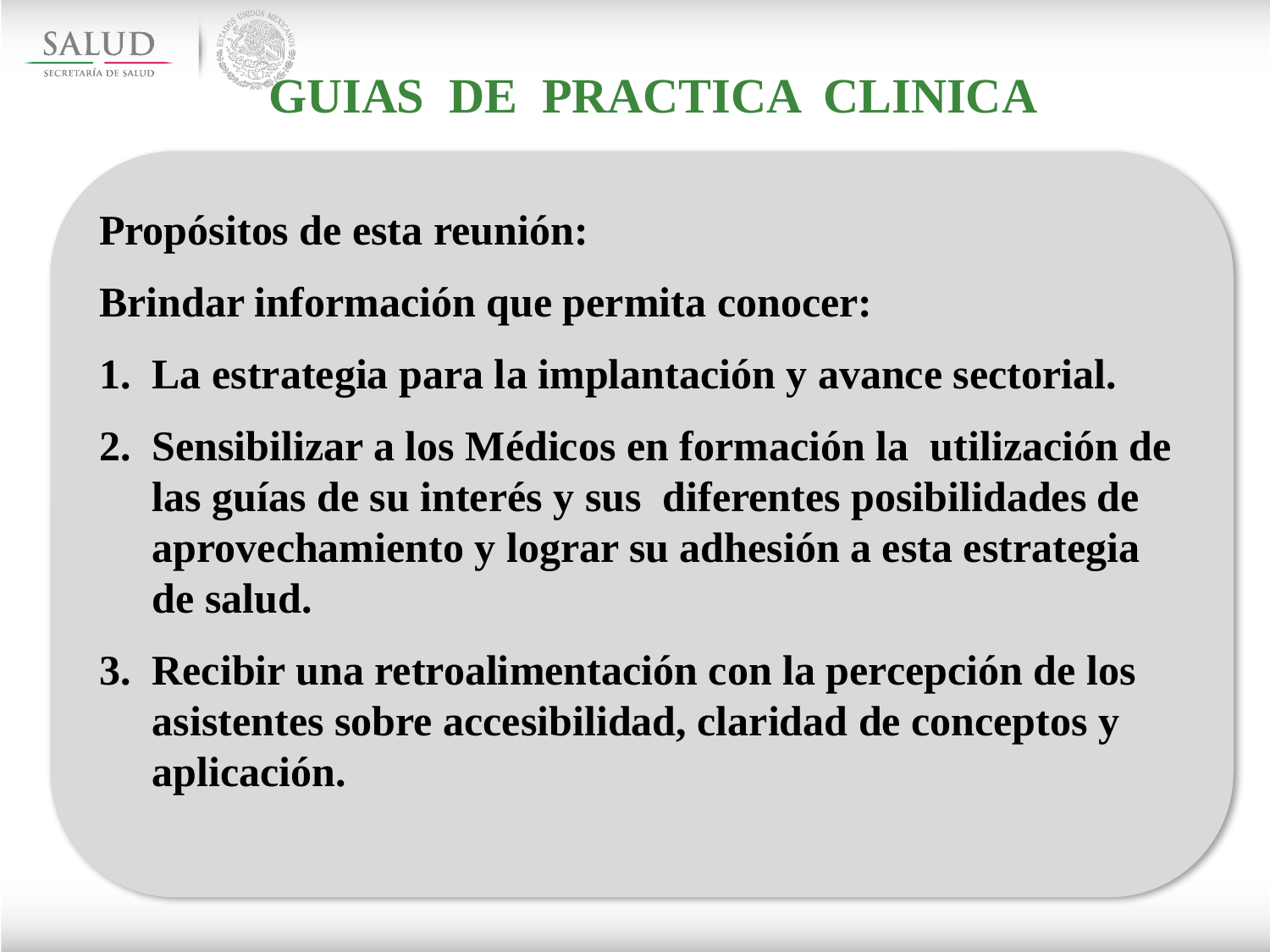

GUIAS  DE  PRACTICA  CLINICA
Propósitos de esta reunión:
Brindar información que permita conocer:
La estrategia para la implantación y avance sectorial.
Sensibilizar a los Médicos en formación la  utilización de las guías de su interés y sus  diferentes posibilidades de aprovechamiento y lograr su adhesión a esta estrategia de salud.
Recibir una retroalimentación con la percepción de los asistentes sobre accesibilidad, claridad de conceptos y aplicación.